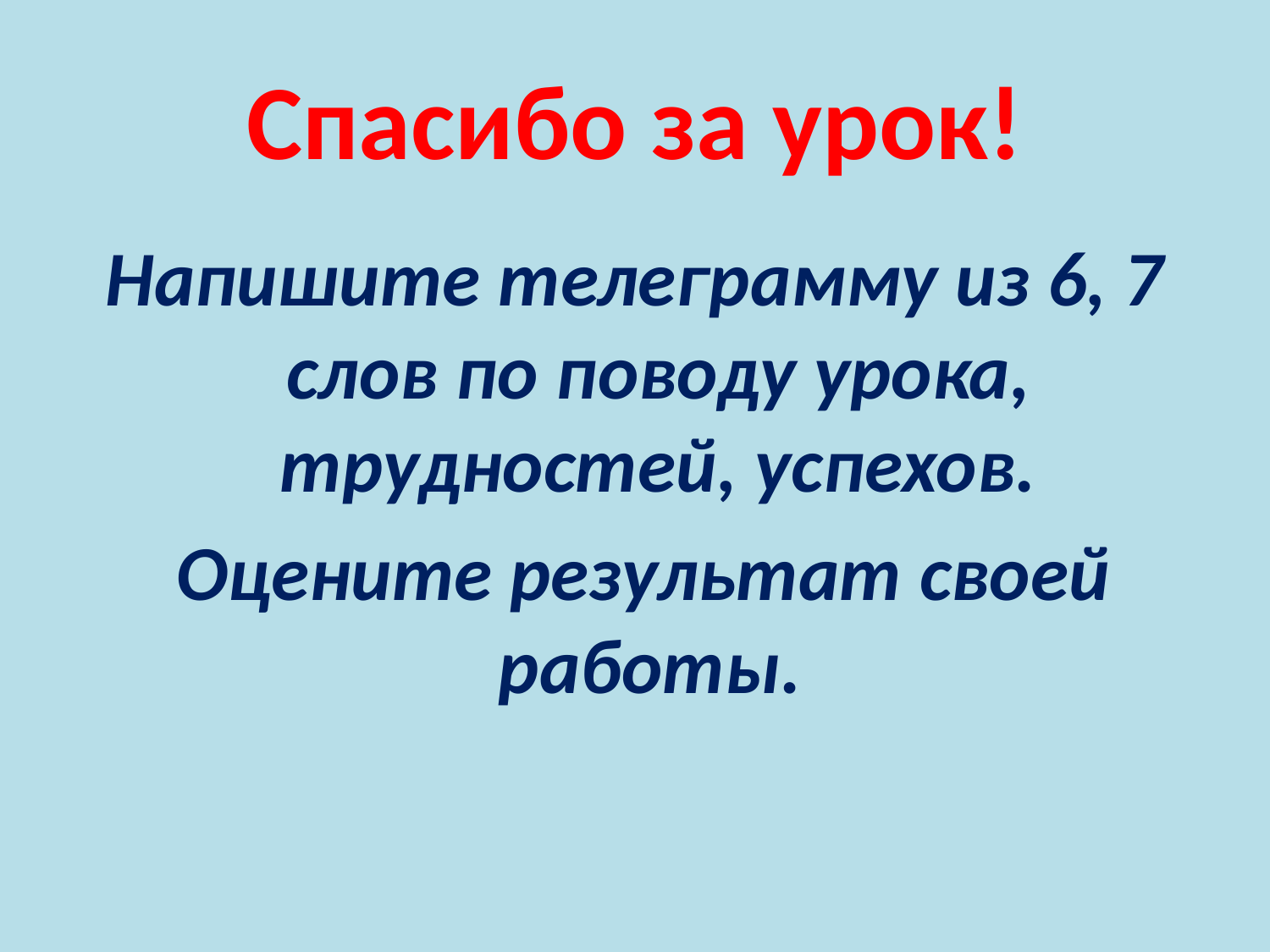

# Спасибо за урок!
Напишите телеграмму из 6, 7 слов по поводу урока, трудностей, успехов.
 Оцените результат своей работы.